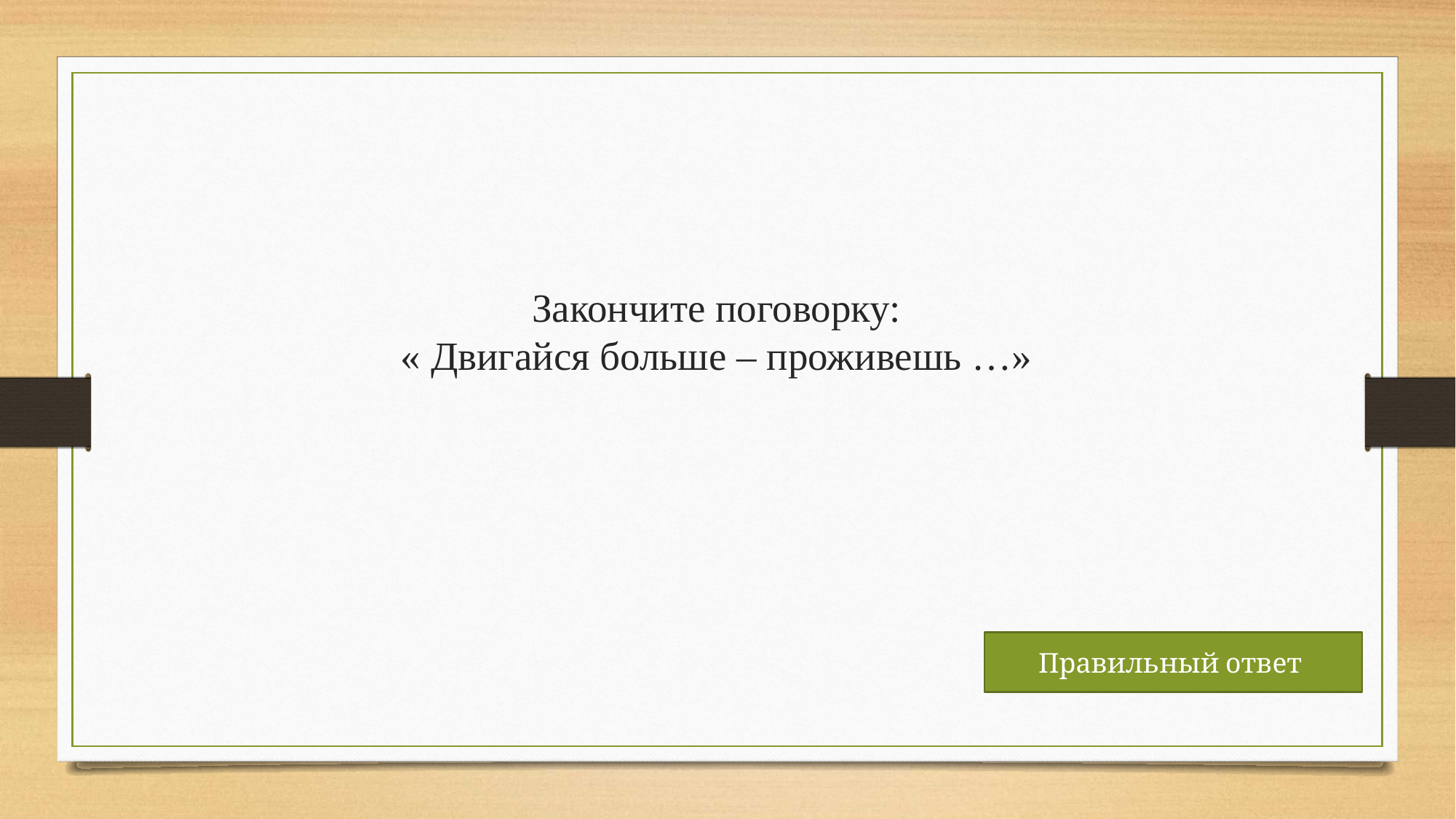

# Закончите поговорку: « Двигайся больше – проживешь …»